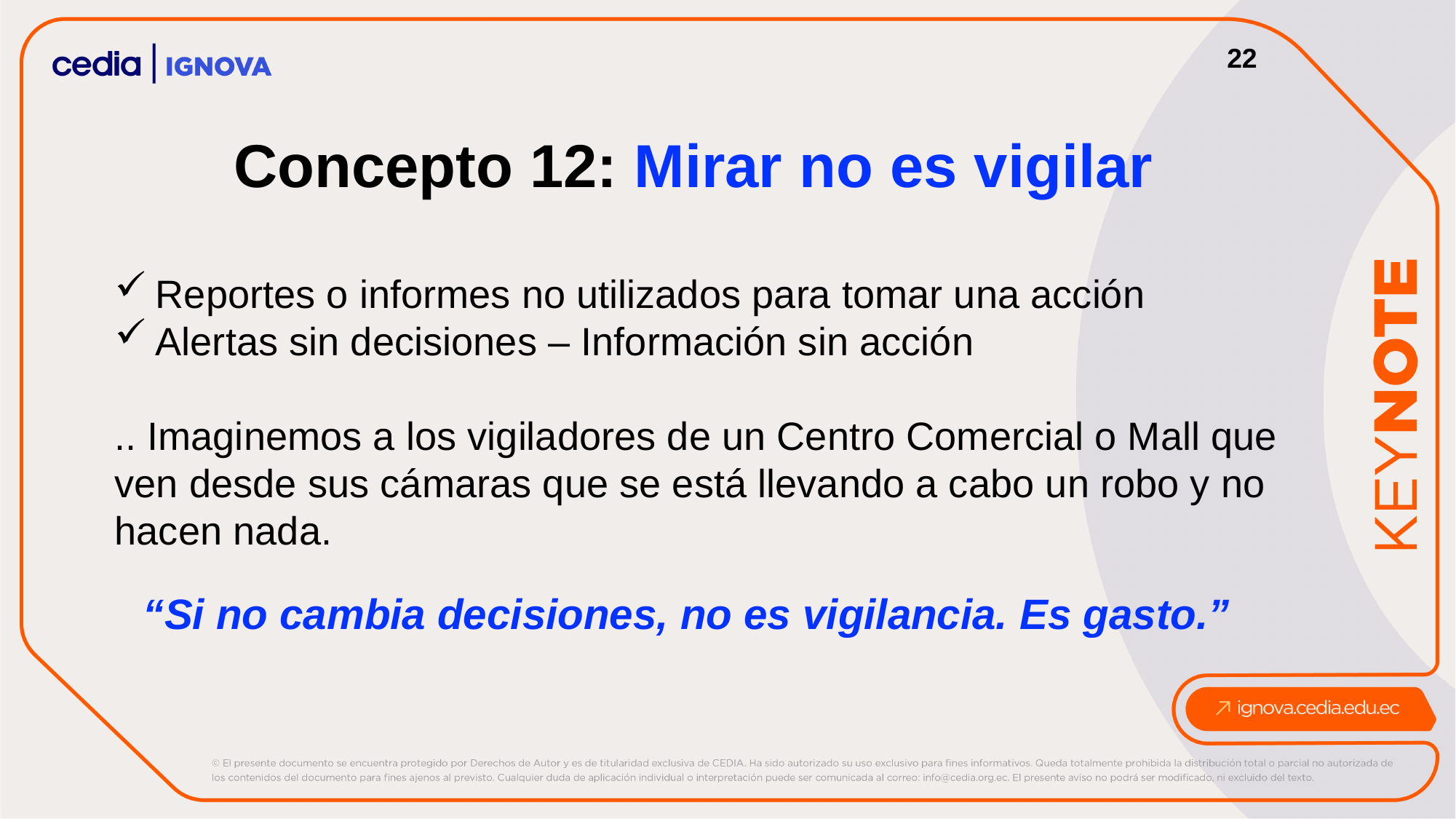

22
Concepto 12: Mirar no es vigilar

Reportes o informes no utilizados para tomar una acción
Alertas sin decisiones – Información sin acción

.. Imaginemos a los vigiladores de un Centro Comercial o Mall que ven desde sus cámaras que se está llevando a cabo un robo y no hacen nada.

“Si no cambia decisiones, no es vigilancia. Es gasto.”